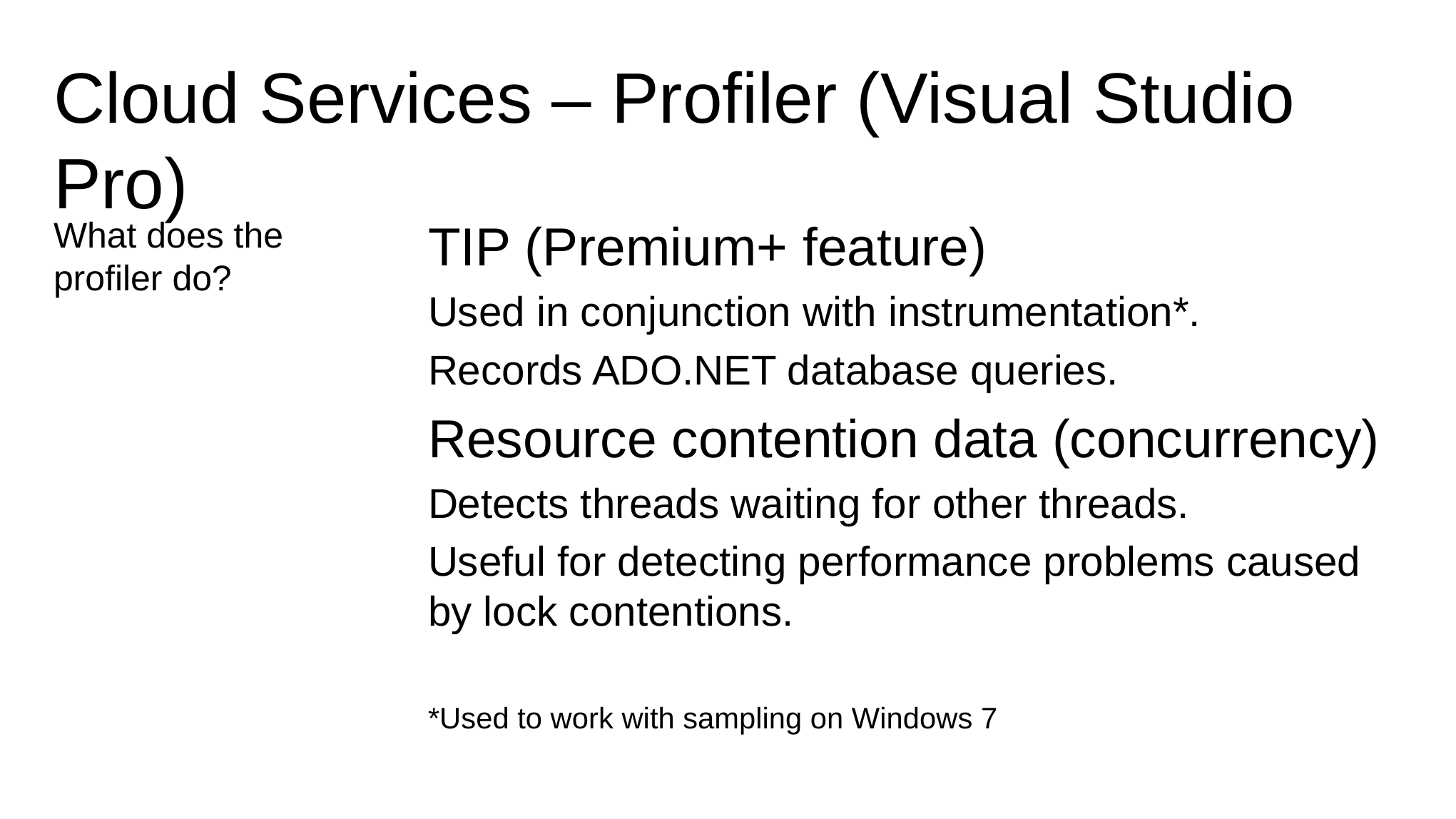

# Cloud Services – Profiler (Visual Studio Pro)
What does the profiler do?

TIP (Premium+ feature)
Used in conjunction with instrumentation*.
Records ADO.NET database queries.
Resource contention data (concurrency)
Detects threads waiting for other threads.
Useful for detecting performance problems caused by lock contentions.

*Used to work with sampling on Windows 7